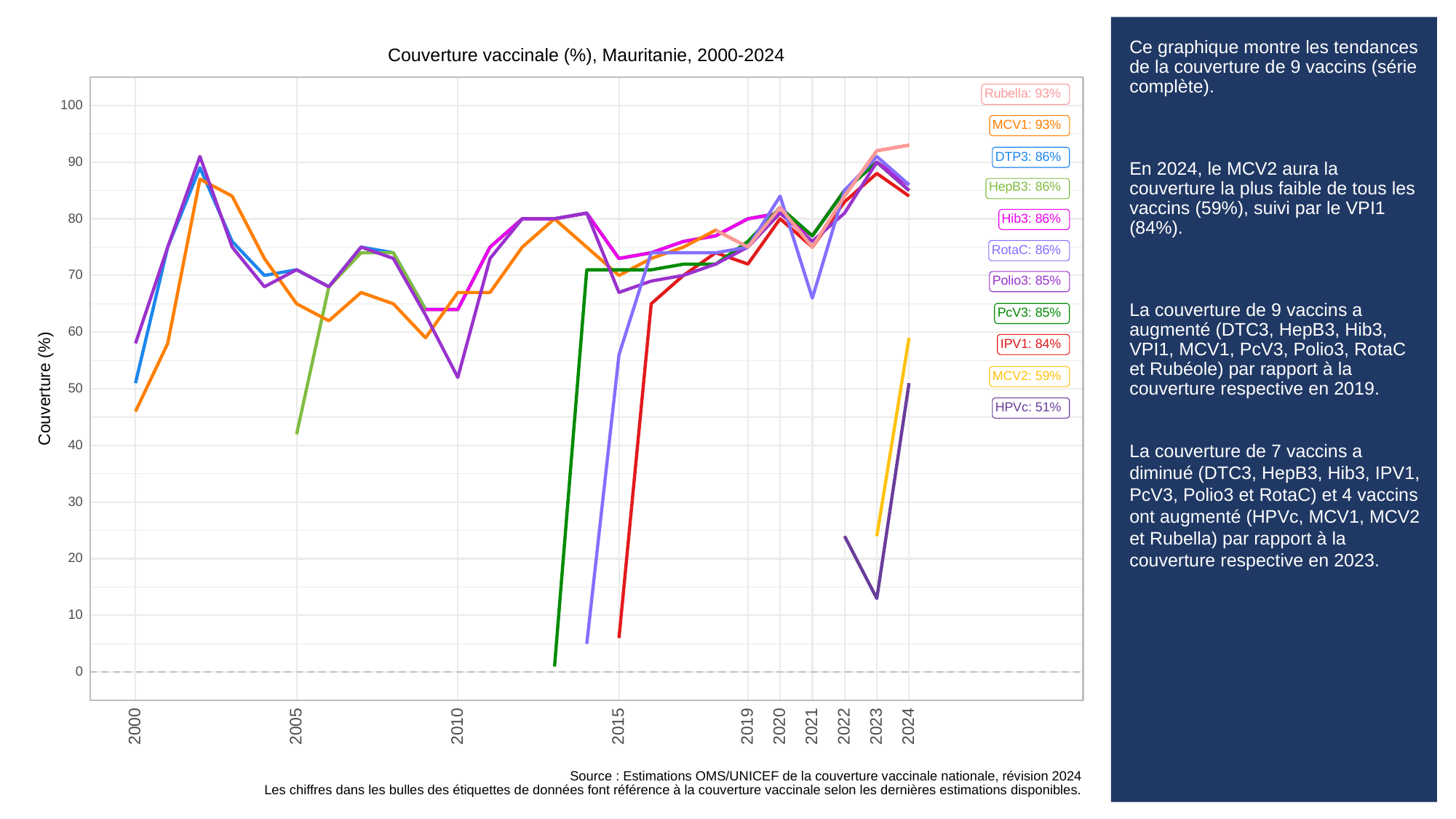

# Ce graphique montre les tendances de la couverture de 9 vaccins (série complète).

En 2024, le MCV2 aura la couverture la plus faible de tous les vaccins (59%), suivi par le VPI1 (84%).

La couverture de 9 vaccins a augmenté (DTC3, HepB3, Hib3, VPI1, MCV1, PcV3, Polio3, RotaC et Rubéole) par rapport à la couverture respective en 2019.

La couverture de 7 vaccins a diminué (DTC3, HepB3, Hib3, IPV1, PcV3, Polio3 et RotaC) et 4 vaccins ont augmenté (HPVc, MCV1, MCV2 et Rubella) par rapport à la couverture respective en 2023.

Couverture vaccinale (%), Mauritanie, 2000-2024

Rubella: 93%

100

MCV1: 93%

DTP3: 86%

90

HepB3: 86%

80
Hib3: 86%

RotaC: 86%

70

Polio3: 85%

PcV3: 85%
60

IPV1: 84%

MCV2: 59%
Couverture (%)

50

HPVc: 51%

40

30

20

10

0

2023
2000
2005
2010
2015
2019
2020
2021
2022
2024
Source : Estimations OMS/UNICEF de la couverture vaccinale nationale, révision 2024
Les chiffres dans les bulles des étiquettes de données font référence à la couverture vaccinale selon les dernières estimations disponibles.